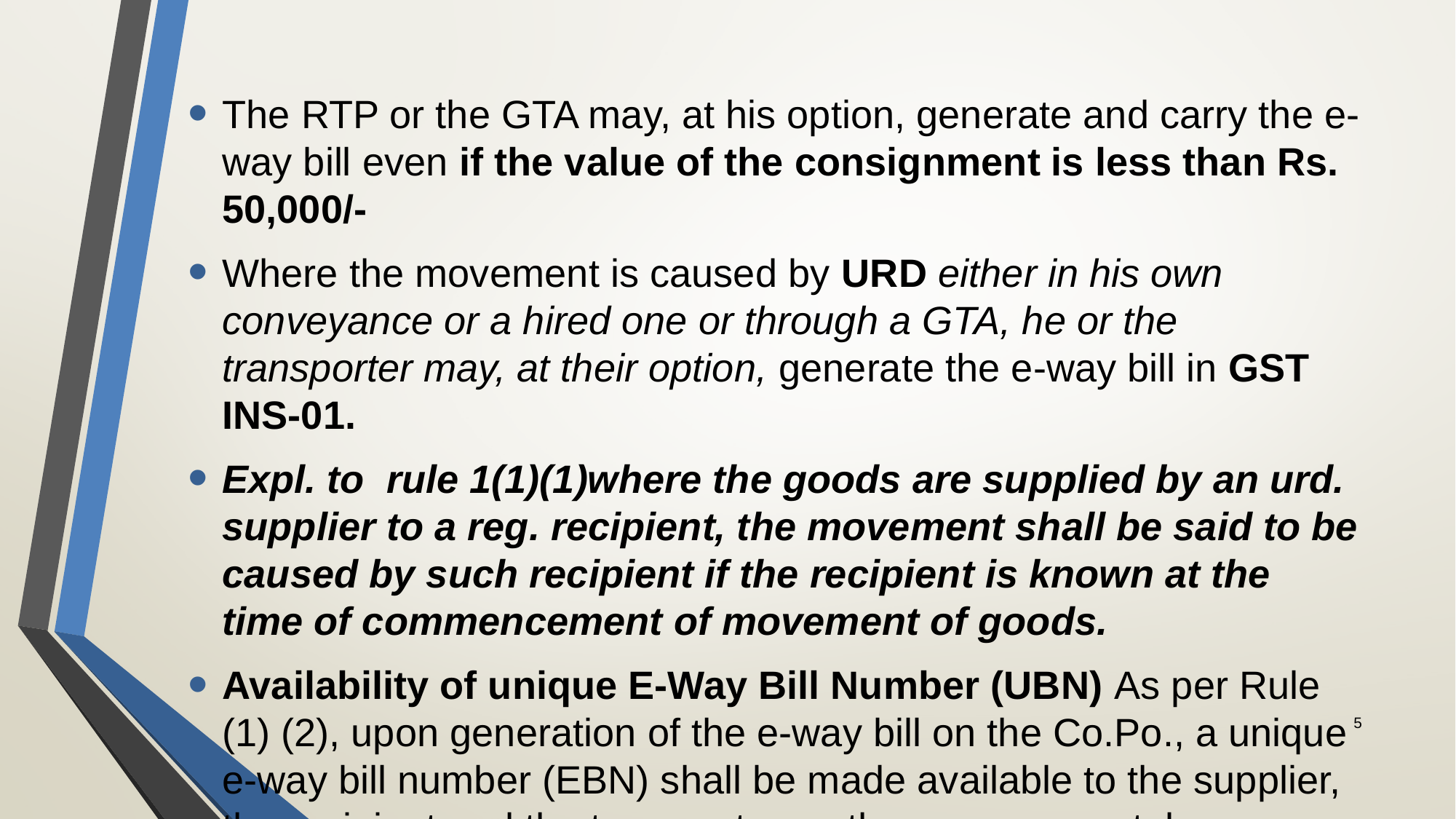

#
The RTP or the GTA may, at his option, generate and carry the e-way bill even if the value of the consignment is less than Rs. 50,000/-
Where the movement is caused by URD either in his own conveyance or a hired one or through a GTA, he or the transporter may, at their option, generate the e-way bill in GST INS-01.
Expl. to  rule 1(1)(1)where the goods are supplied by an urd. supplier to a reg. recipient, the movement shall be said to be caused by such recipient if the recipient is known at the time of commencement of movement of goods.
Availability of unique E-Way Bill Number (UBN) As per Rule (1) (2), upon generation of the e-way bill on the Co.Po., a unique e-way bill number (EBN) shall be made available to the supplier, the recipient and the transporter on the common portal.
5